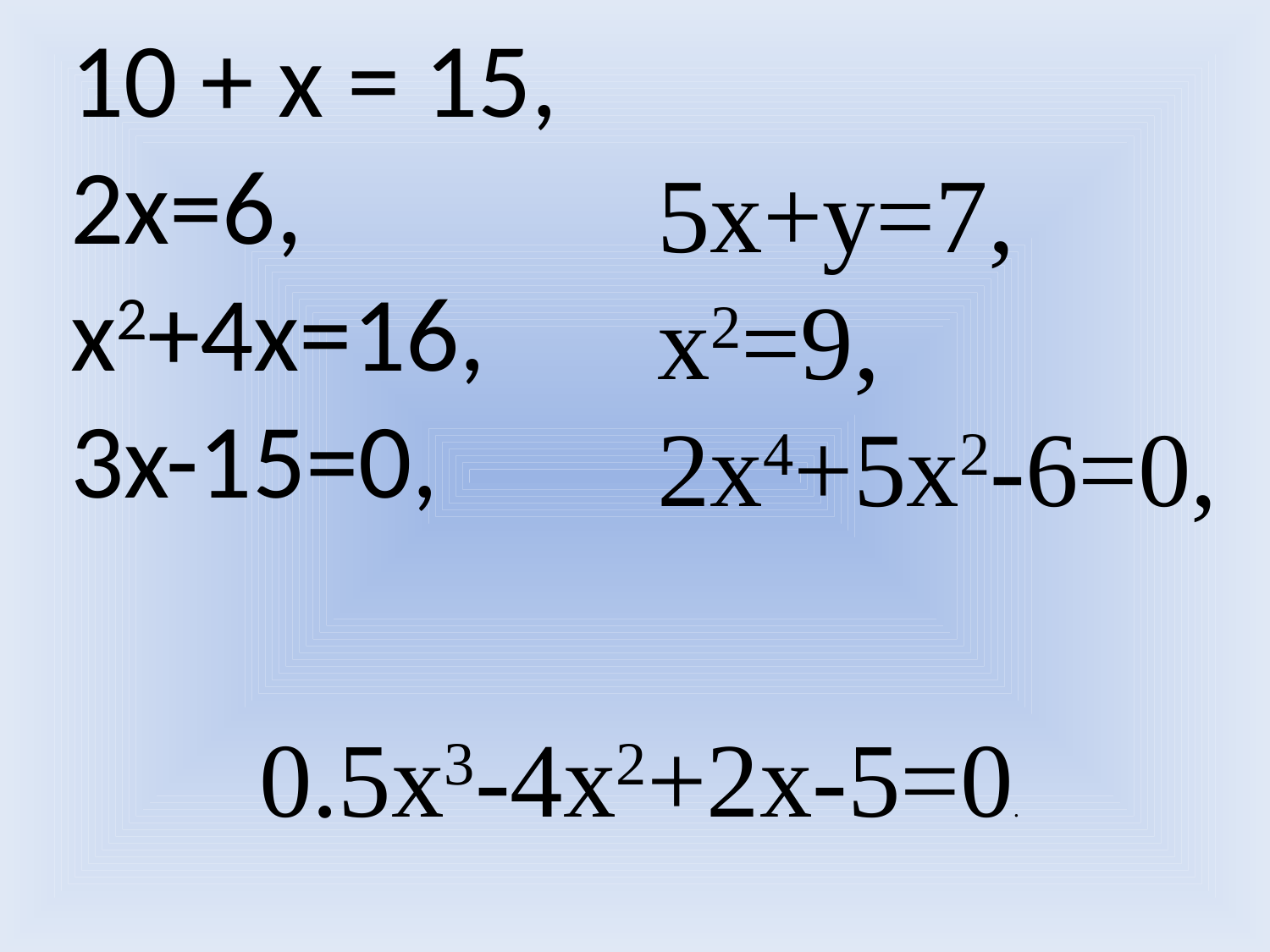

10 + х = 15,
2x=6,
x2+4x=16,
3x-15=0,
5x+y=7,
x2=9,
2x4+5x2-6=0,
0.5x3-4x2+2x-5=0.